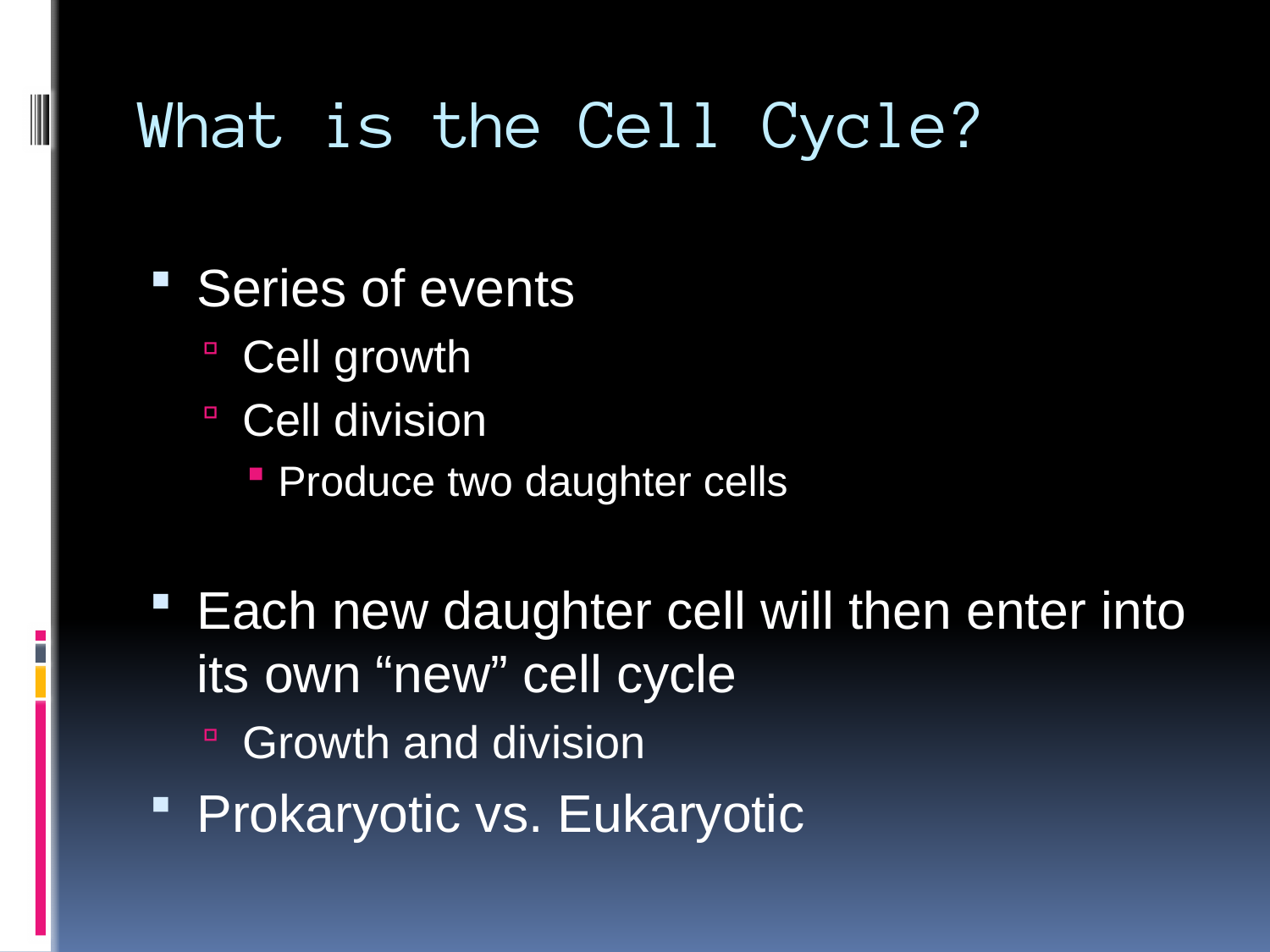

# What is the Cell Cycle?
Series of events
Cell growth
Cell division
Produce two daughter cells

Each new daughter cell will then enter into its own “new” cell cycle
Growth and division
Prokaryotic vs. Eukaryotic